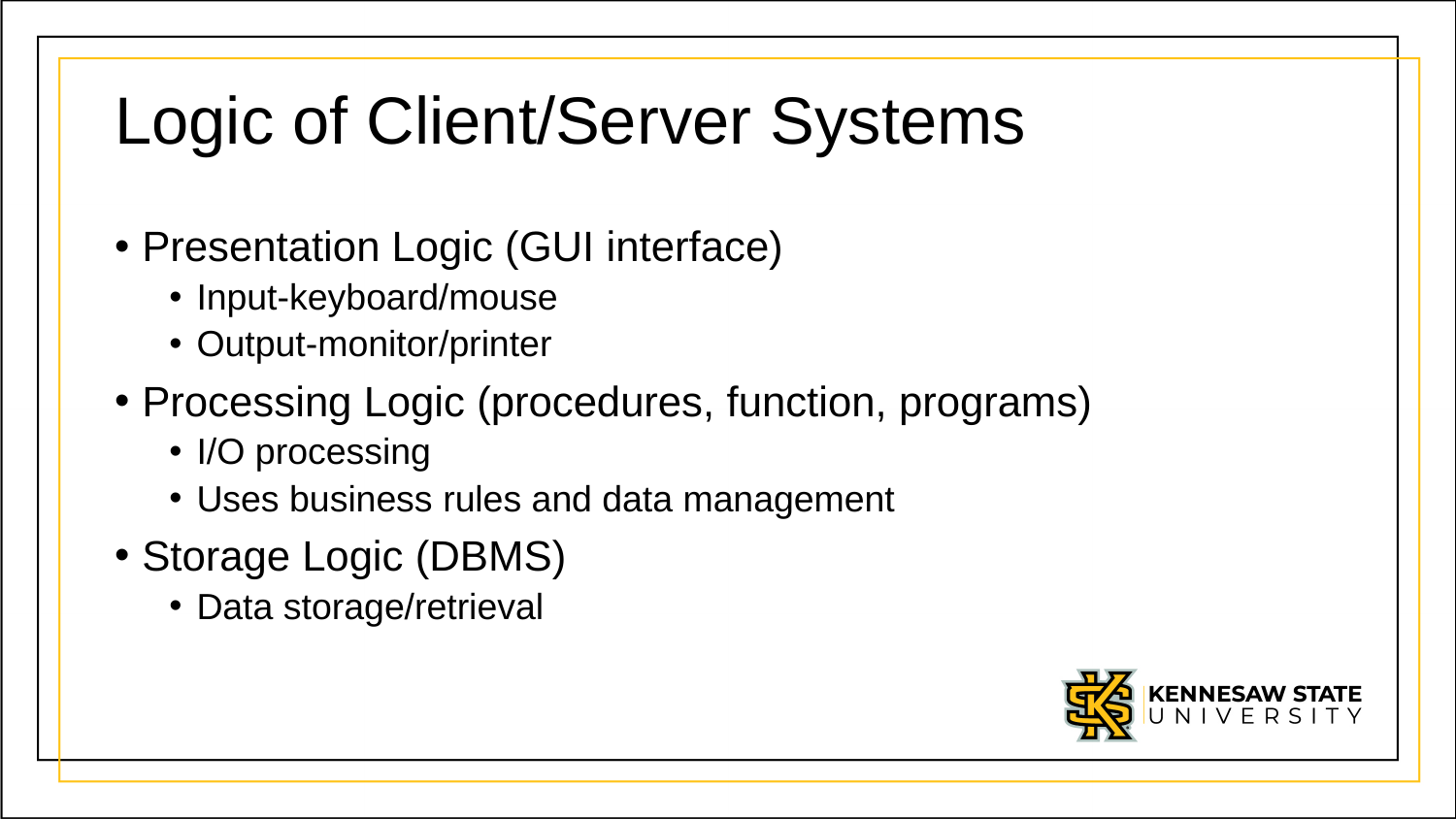

# Logic of Client/Server Systems
Presentation Logic (GUI interface)
Input-keyboard/mouse
Output-monitor/printer
Processing Logic (procedures, function, programs)
I/O processing
Uses business rules and data management
Storage Logic (DBMS)
Data storage/retrieval